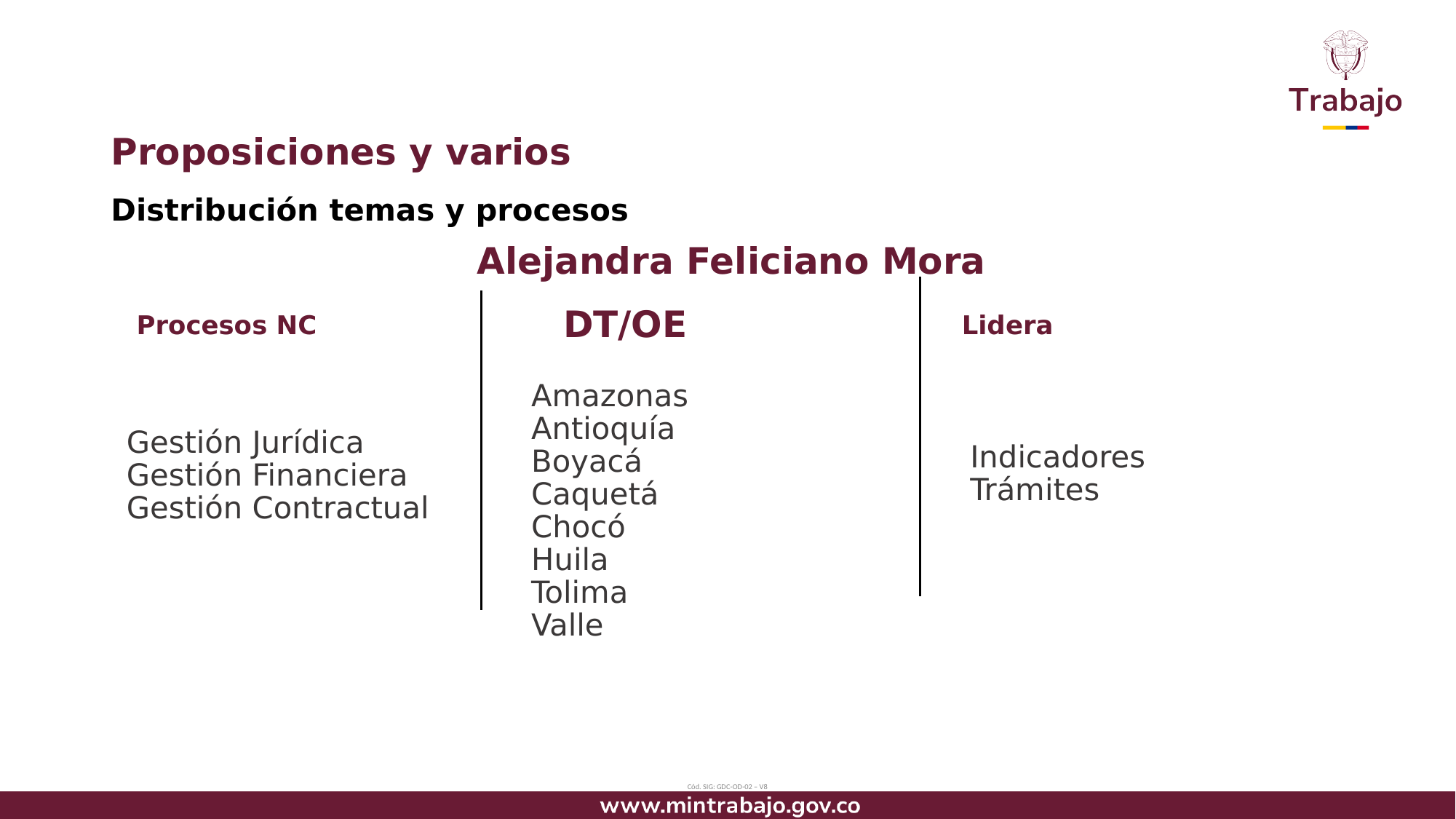

# Proposiciones y varios
Distribución temas y procesos
Alejandra Feliciano Mora

Procesos NC

Lidera
DT/OE
Indicadores
Trámites
Amazonas
Antioquía
Boyacá
Caquetá
Chocó
Huila
Tolima
Valle
Gestión Jurídica
Gestión Financiera
Gestión Contractual
Cód. SIG: GDC-OD-02 – V8